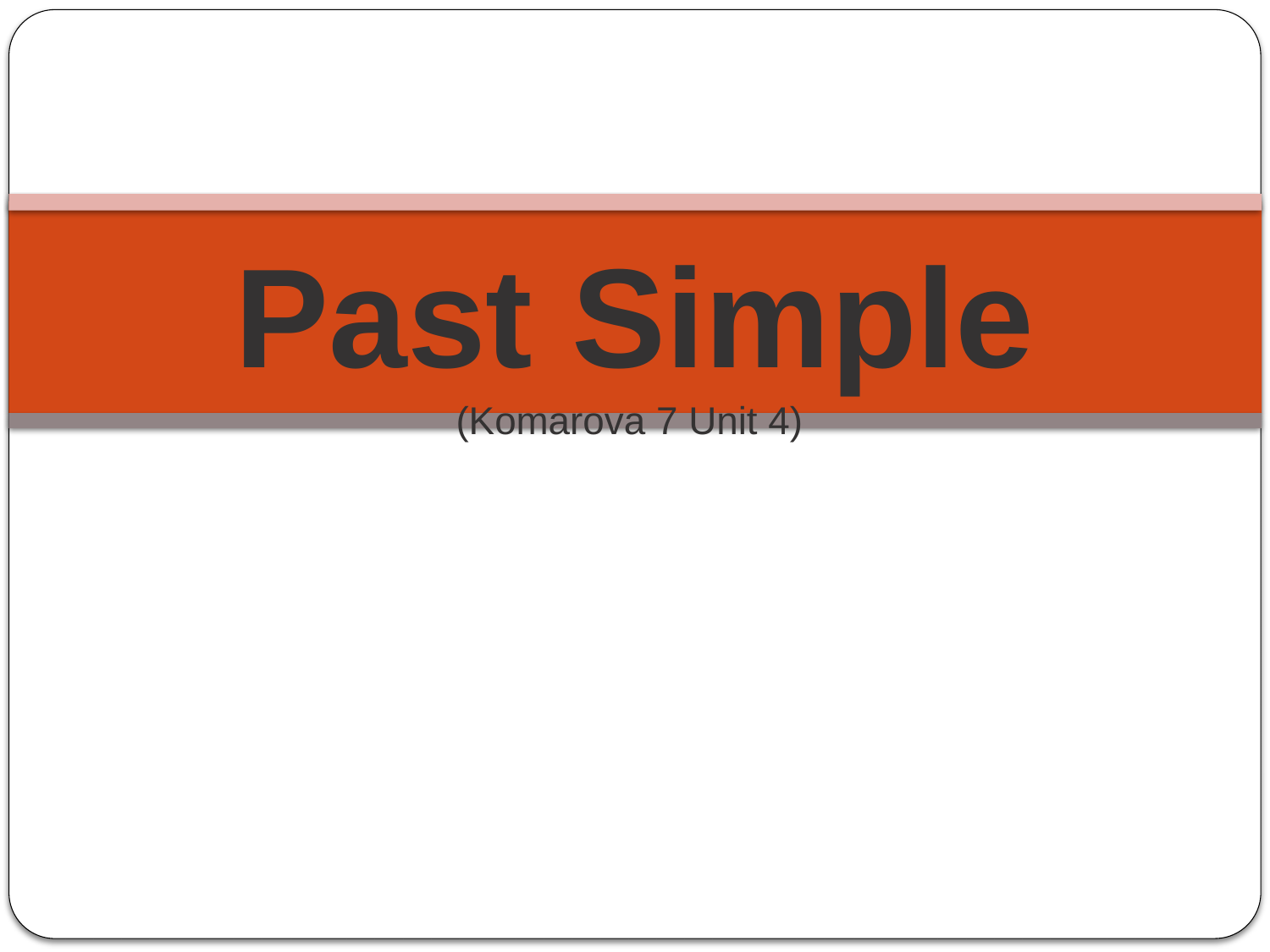

# Past Simple (Komarova 7 Unit 4)